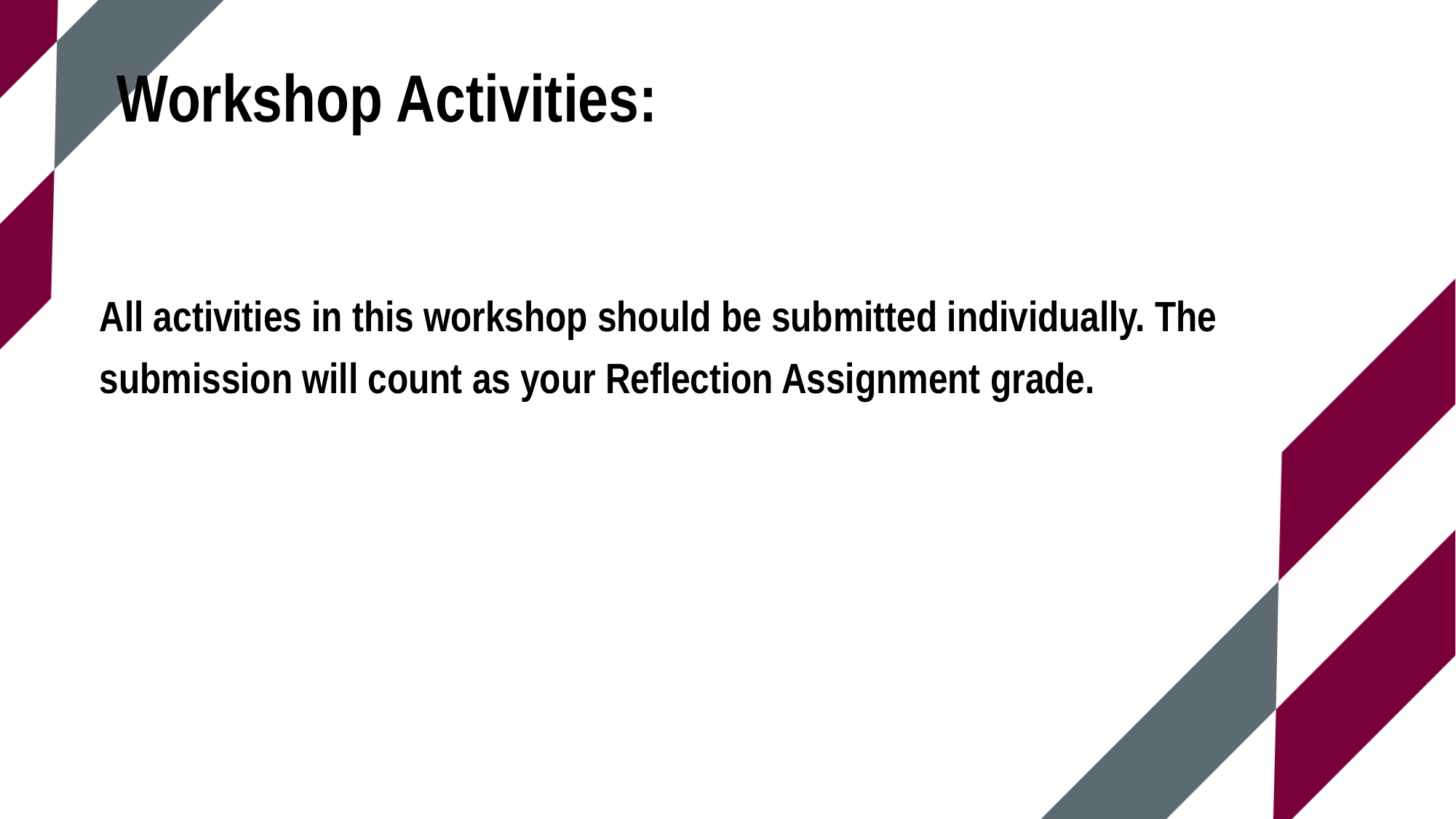

# Workshop Activities:

All activities in this workshop should be submitted individually. The submission will count as your Reflection Assignment grade.